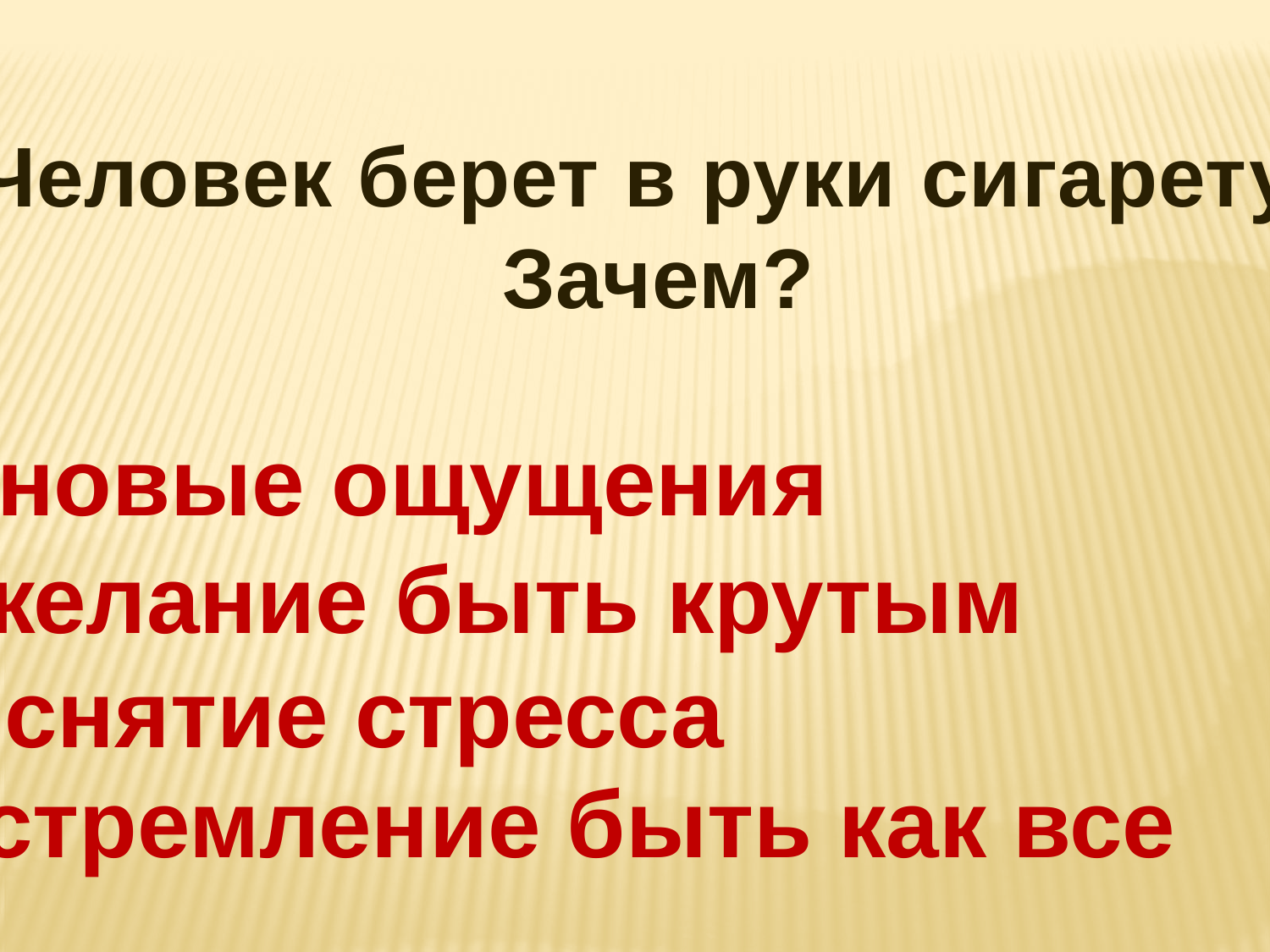

Человек берет в руки сигарету.
Зачем?
новые ощущения
желание быть крутым
снятие стресса
стремление быть как все